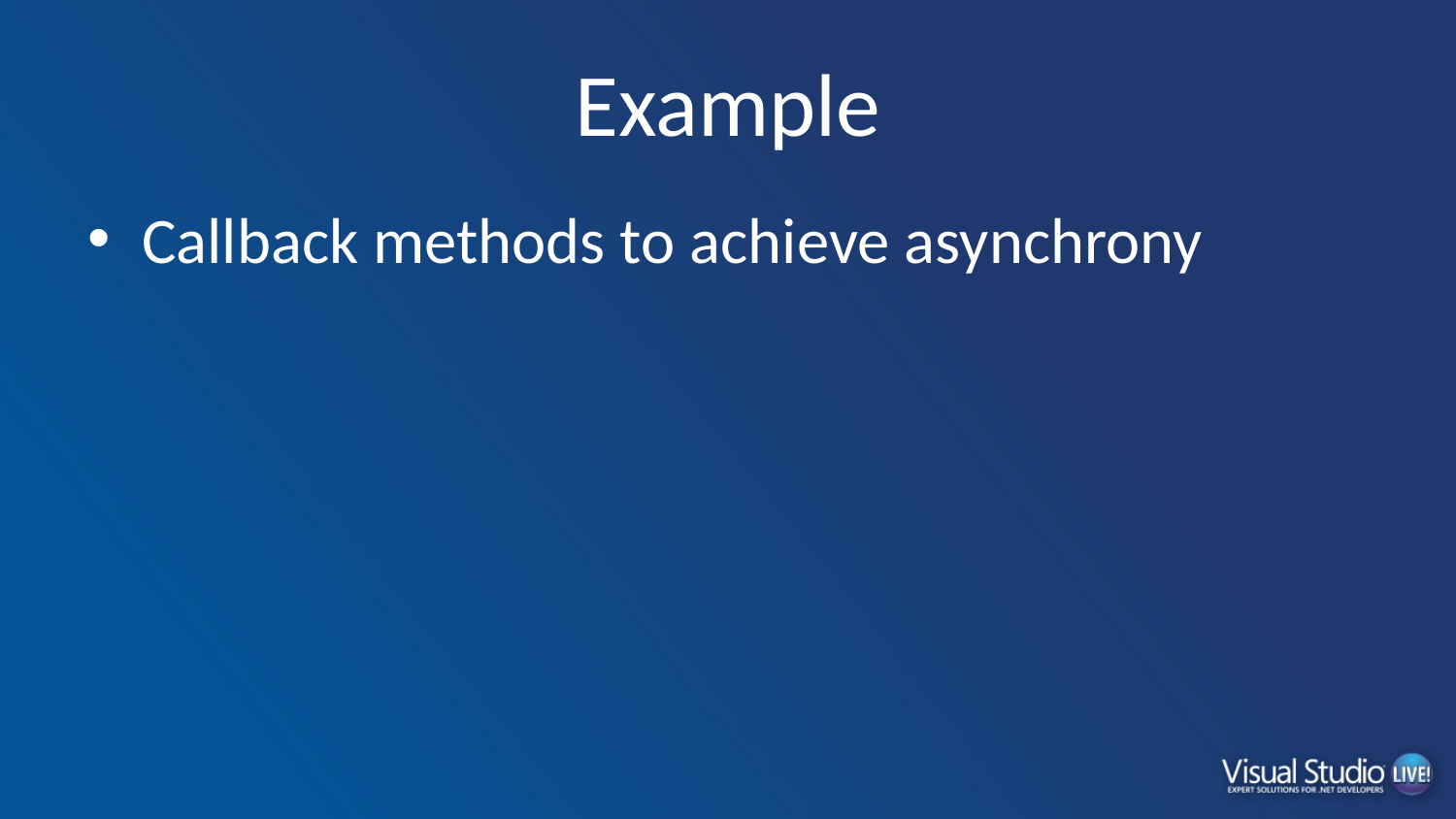

# Example
Callback methods to achieve asynchrony